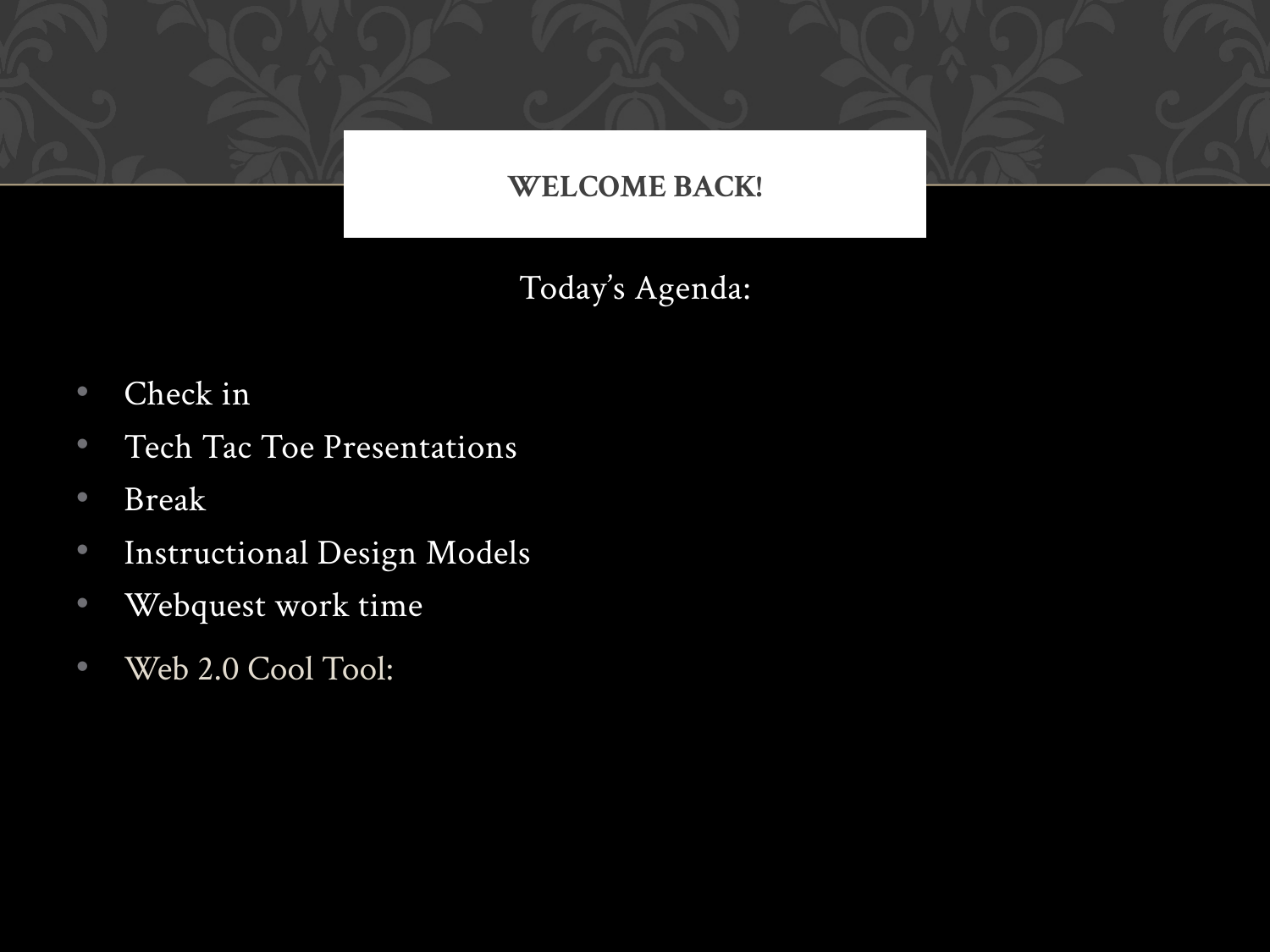

# Welcome back!
Today’s Agenda:

Check in
Tech Tac Toe Presentations
Break
Instructional Design Models
Webquest work time
Web 2.0 Cool Tool: